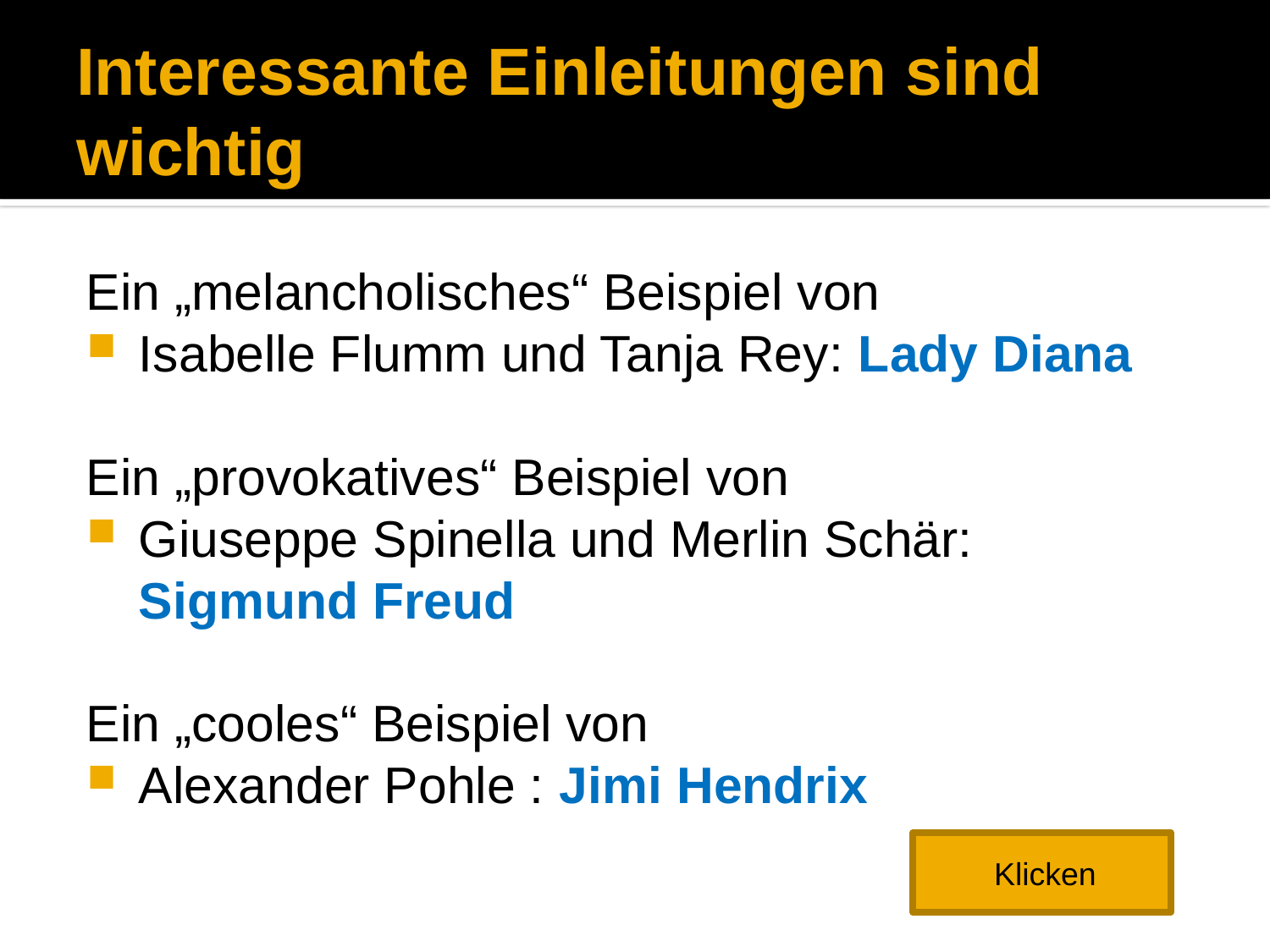

# Interessante Einleitungen sind wichtig
Ein „melancholisches“ Beispiel von
Isabelle Flumm und Tanja Rey: Lady Diana

Ein „provokatives“ Beispiel von
Giuseppe Spinella und Merlin Schär: Sigmund Freud

Ein „cooles“ Beispiel von
Alexander Pohle : Jimi Hendrix

Klicken